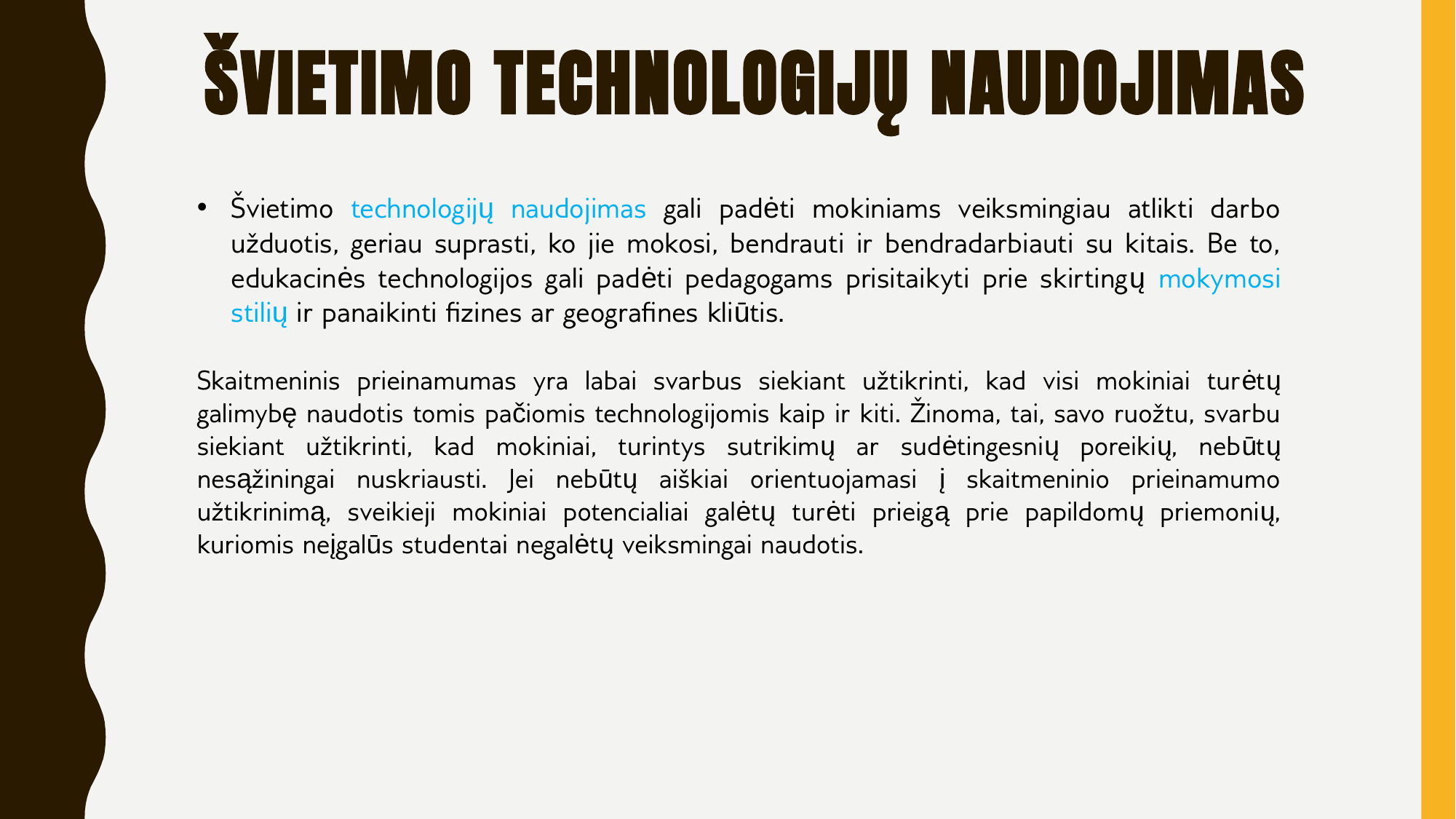

# Švietimo technologijų naudojimas
Švietimo technologijų naudojimas gali padėti mokiniams veiksmingiau atlikti darbo užduotis, geriau suprasti, ko jie mokosi, bendrauti ir bendradarbiauti su kitais. Be to, edukacinės technologijos gali padėti pedagogams prisitaikyti prie skirtingų mokymosi stilių ir panaikinti fizines ar geografines kliūtis.

Skaitmeninis prieinamumas yra labai svarbus siekiant užtikrinti, kad visi mokiniai turėtų galimybę naudotis tomis pačiomis technologijomis kaip ir kiti. Žinoma, tai, savo ruožtu, svarbu siekiant užtikrinti, kad mokiniai, turintys sutrikimų ar sudėtingesnių poreikių, nebūtų nesąžiningai nuskriausti. Jei nebūtų aiškiai orientuojamasi į skaitmeninio prieinamumo užtikrinimą, sveikieji mokiniai potencialiai galėtų turėti prieigą prie papildomų priemonių, kuriomis neįgalūs studentai negalėtų veiksmingai naudotis.